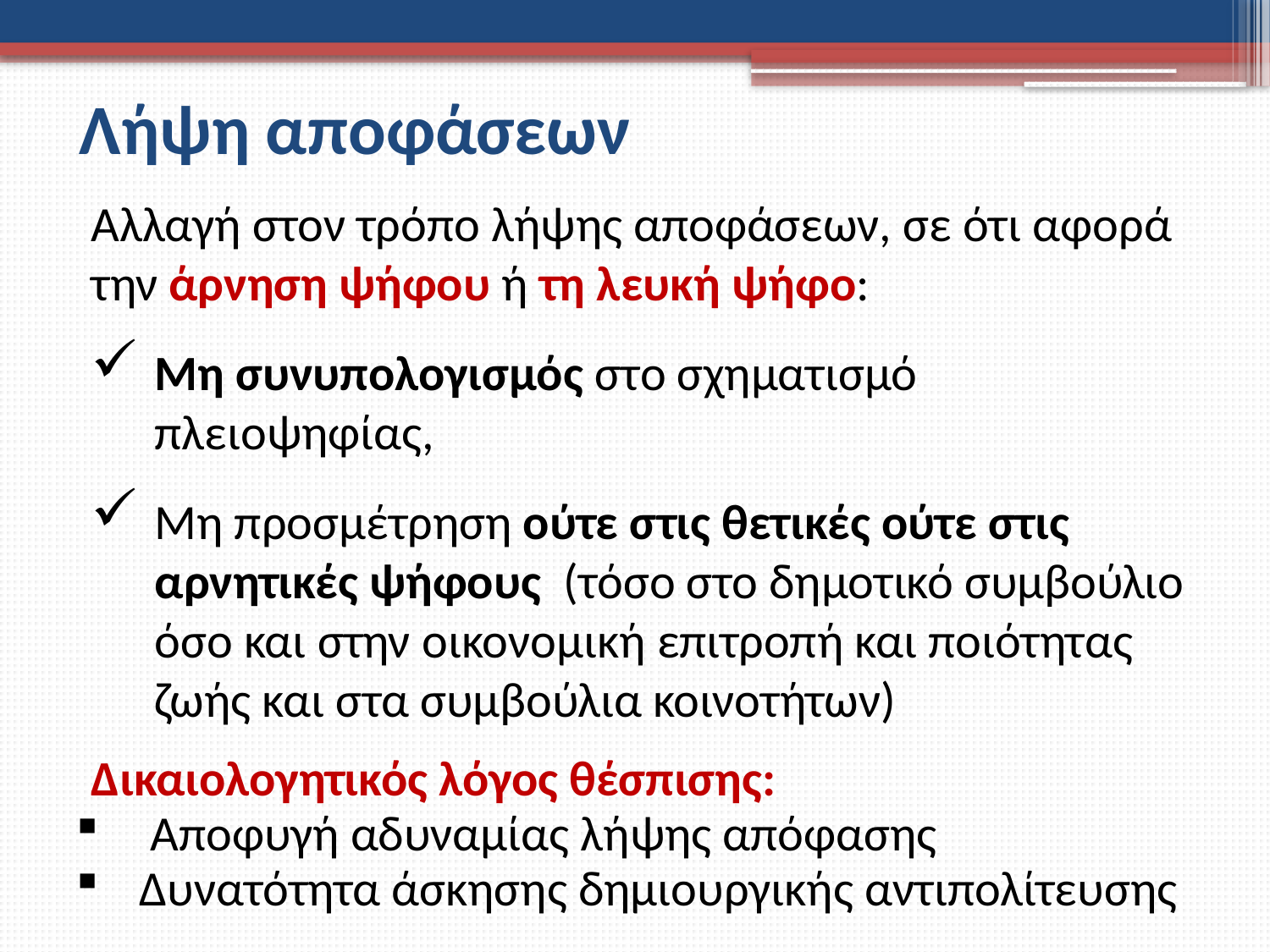

# Λήψη αποφάσεων
Αλλαγή στον τρόπο λήψης αποφάσεων, σε ότι αφορά την άρνηση ψήφου ή τη λευκή ψήφο:
Μη συνυπολογισμός στο σχηματισμό πλειοψηφίας,
Μη προσμέτρηση ούτε στις θετικές ούτε στις αρνητικές ψήφους  (τόσο στο δημοτικό συμβούλιο όσο και στην οικονομική επιτροπή και ποιότητας ζωής και στα συμβούλια κοινοτήτων)
Δικαιολογητικός λόγος θέσπισης:
 Αποφυγή αδυναμίας λήψης απόφασης
Δυνατότητα άσκησης δημιουργικής αντιπολίτευσης